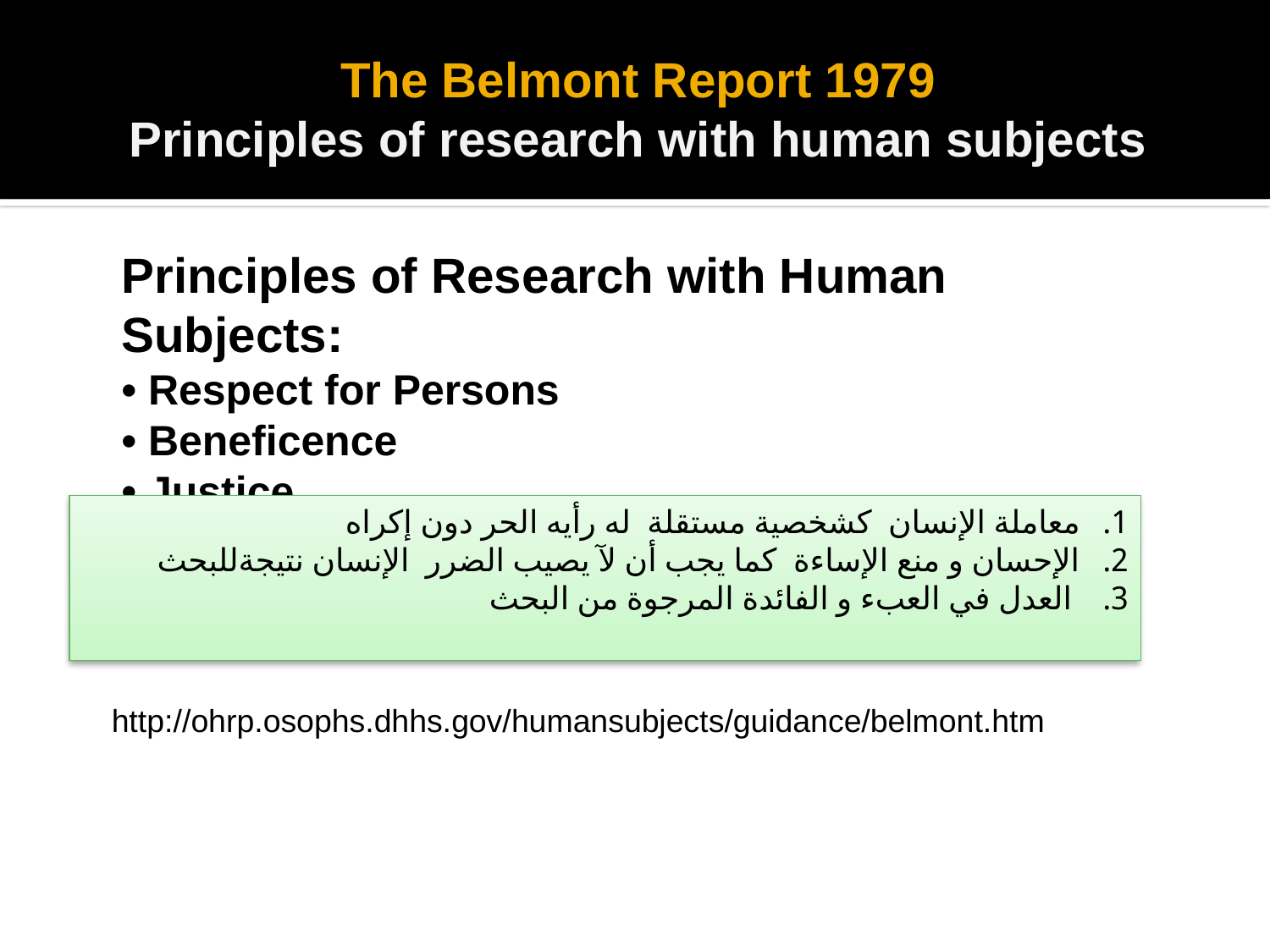

# The Belmont Report 1979 Principles of research with human subjects
Principles of Research with Human Subjects:
• Respect for Persons
• Beneficence
• Justice
معاملة الإنسان  كشخصية مستقلة  له رأيه الحر دون إكراه
الإحسان و منع الإساءة  كما يجب أن لآ يصيب الضرر  الإنسان نتيجةللبحث
 العدل في العبء و الفائدة المرجوة من البحث

http://ohrp.osophs.dhhs.gov/humansubjects/guidance/belmont.htm